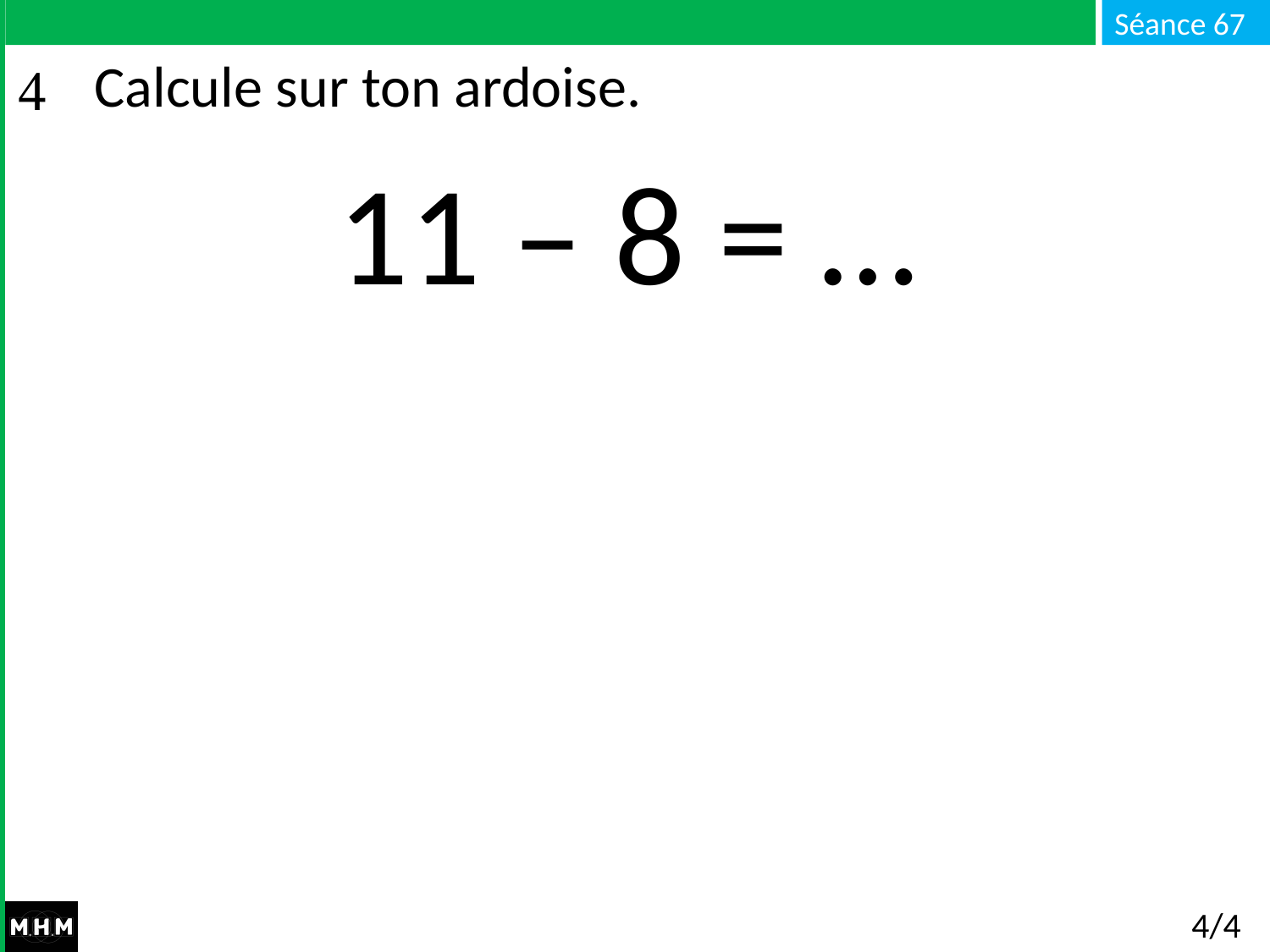

# Calcule sur ton ardoise.
11 – 8 = …
4/4